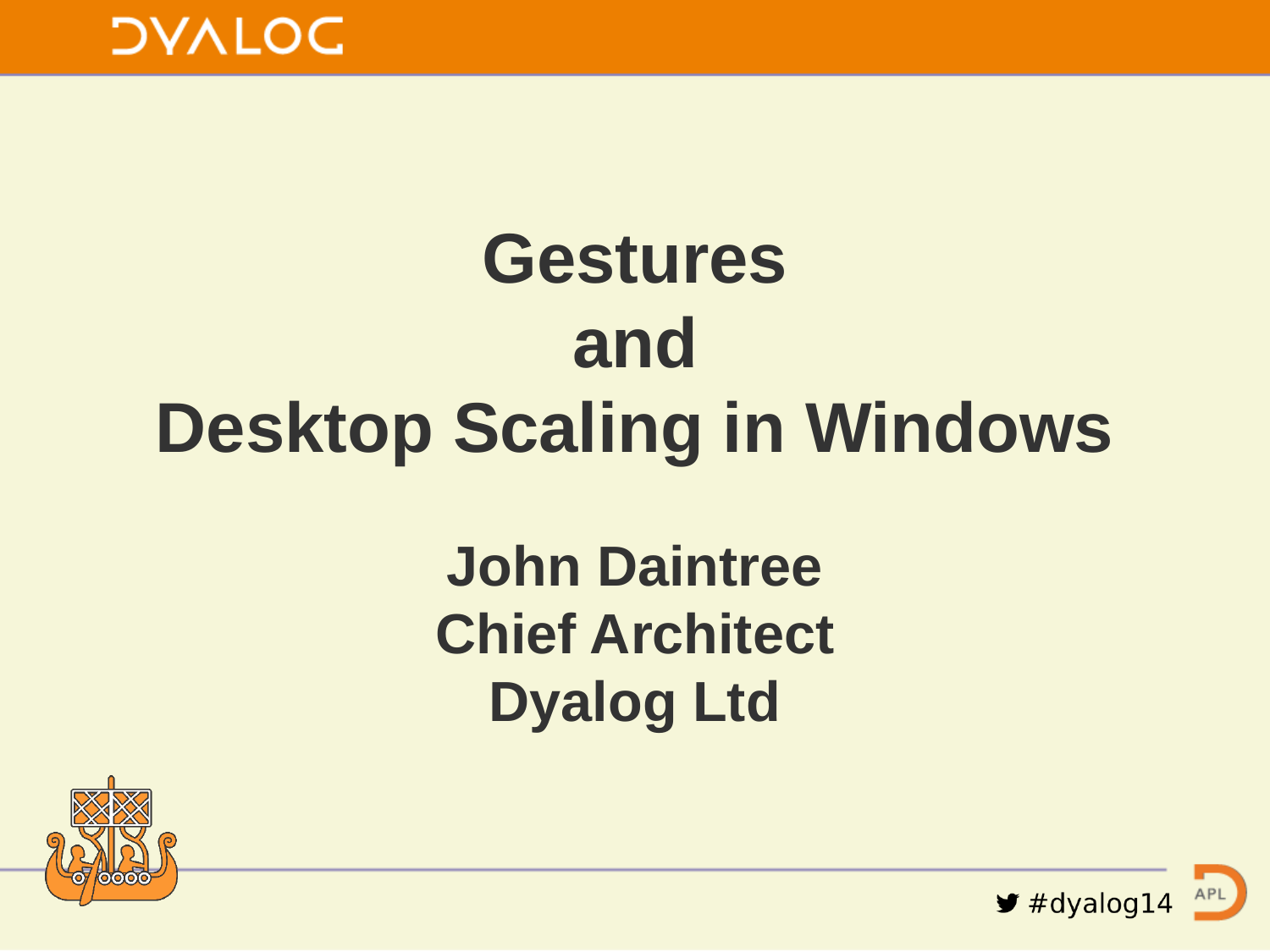

Gestures
and
Desktop Scaling in Windows

John Daintree
Chief Architect
Dyalog Ltd